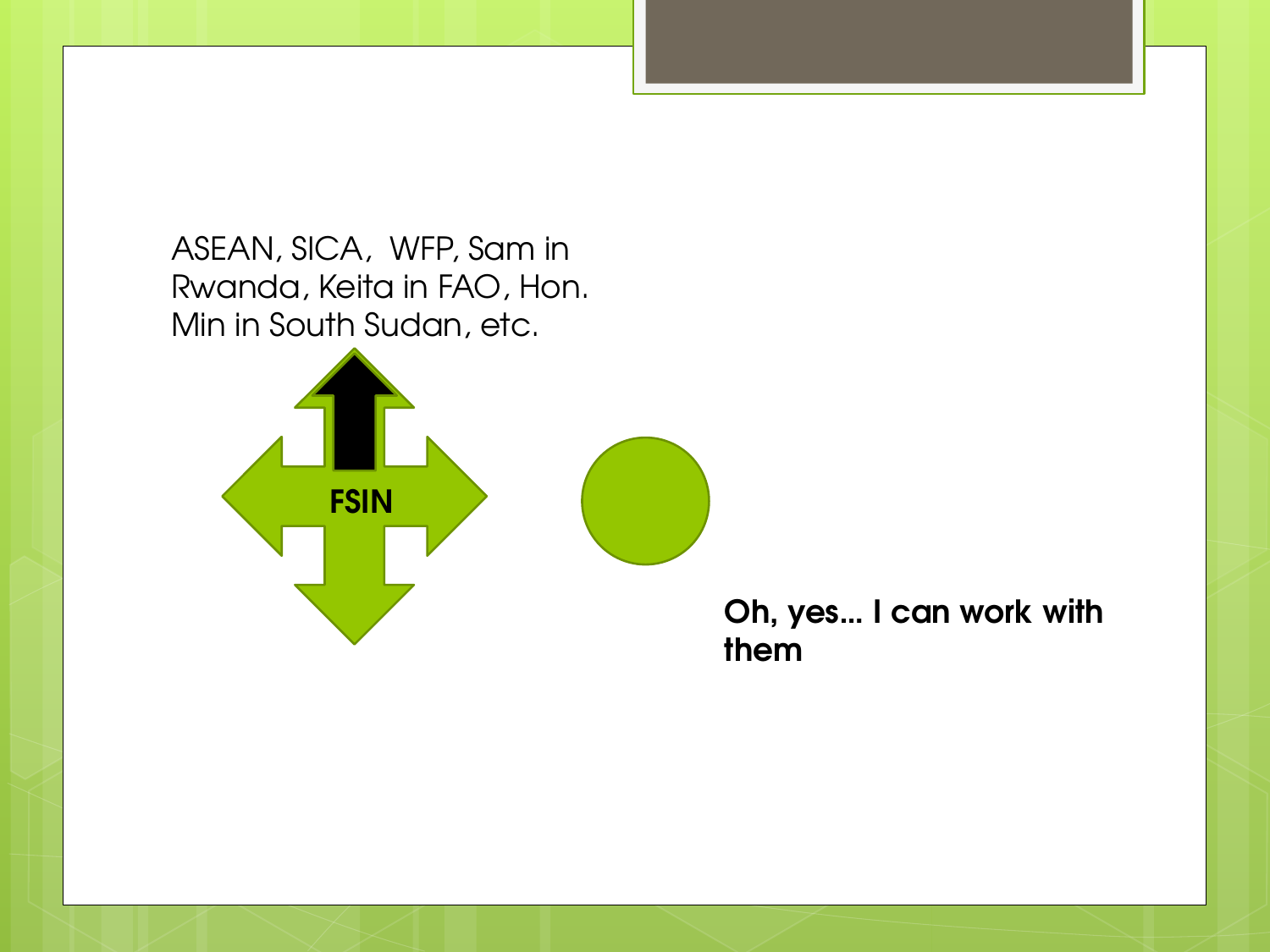

ASEAN, SICA,  WFP, Sam in Rwanda, Keita in FAO, Hon. Min in South Sudan, etc.

FSIN

Oh, yes… I can work with them